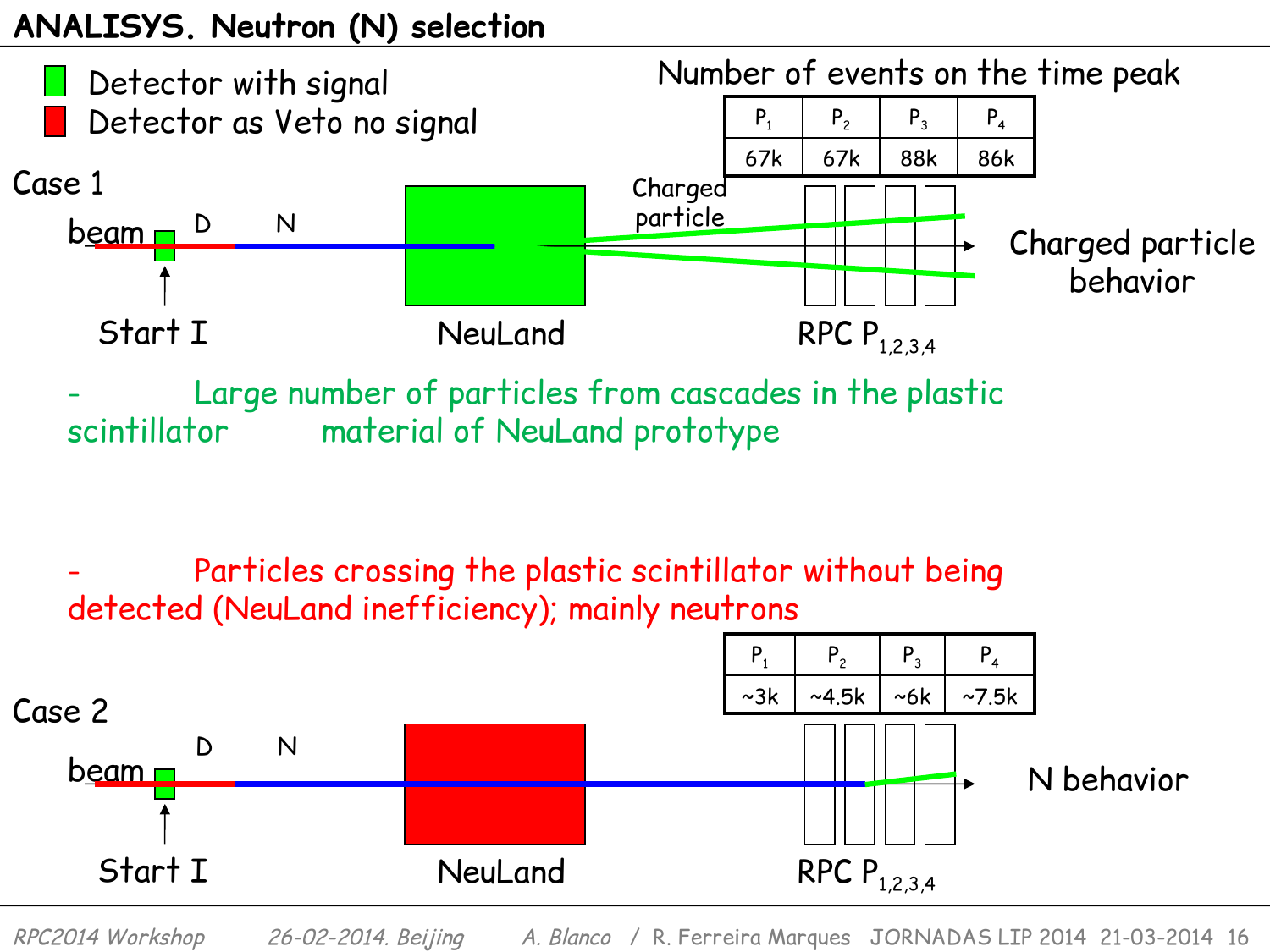

ANALISYS. Neutron (N) selection

Number of events on the time peak
Detector with signal

Detector as Veto no signal
| P1 | P2 | P3 | P4 |
| --- | --- | --- | --- |
| 67k | 67k | 88k | 86k |

Case 1
Charged particle

D
N
beam
Charged particle behavior

Start I
NeuLand
RPC P1,2,3,4
-	Large number of particles from cascades in the plastic scintillator 	material of NeuLand prototype

- 	Particles crossing the plastic scintillator without being 	detected (NeuLand inefficiency); mainly neutrons
| P1 | P2 | P3 | P4 |
| --- | --- | --- | --- |
| ~3k | ~4.5k | ~6k | ~7.5k |
Case 2

D
N

beam
N behavior

Start I
NeuLand
RPC P1,2,3,4

RPC2014 Workshop	26-02-2014. Beijing	A. Blanco   /  R. Ferreira Marques   JORNADAS LIP 2014  21-03-2014  16